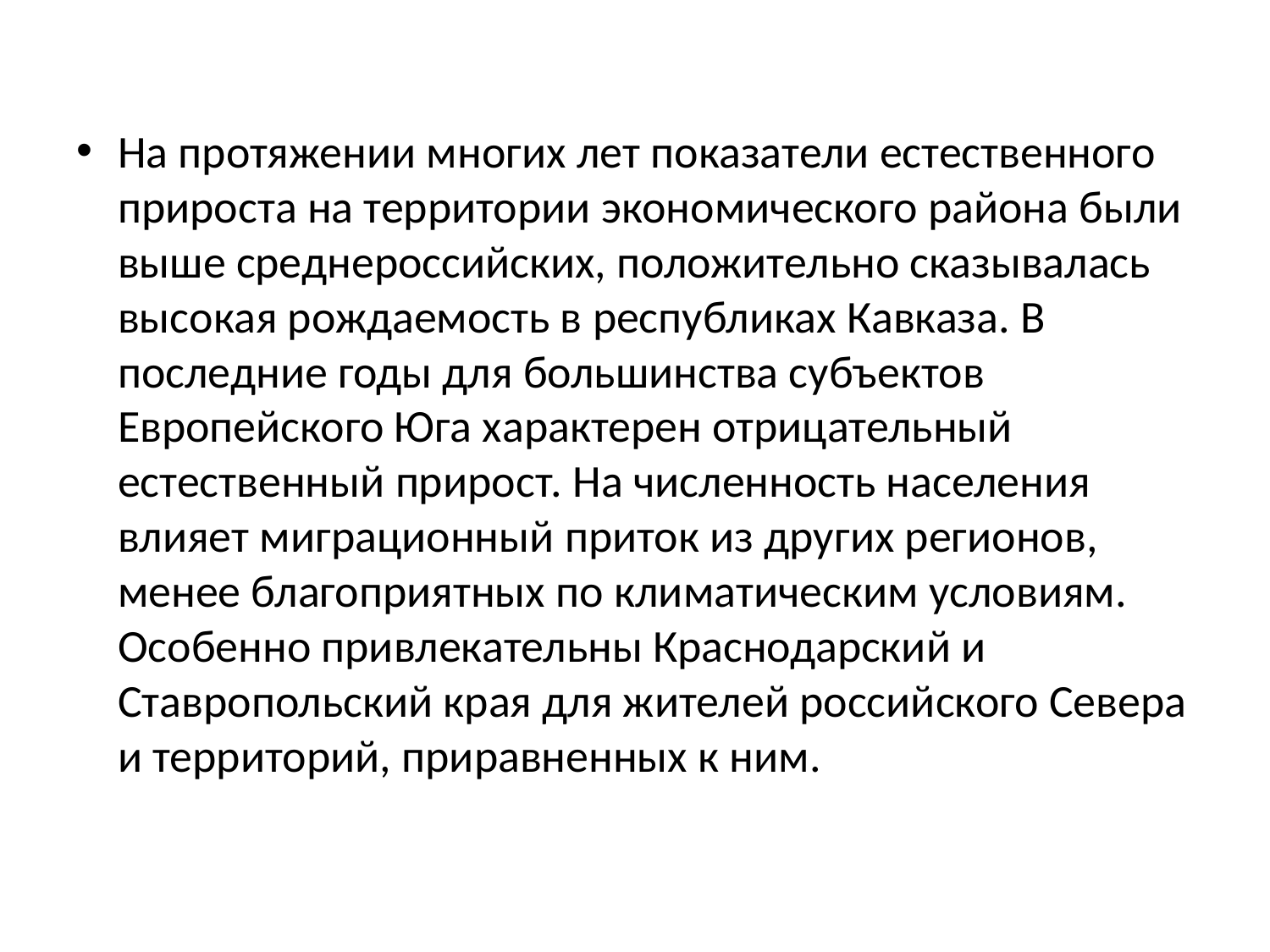

На протяжении многих лет показатели естественного прироста на территории экономического района были выше среднероссийских, положительно сказывалась высокая рождаемость в республиках Кавказа. В последние годы для большинства субъектов Европейского Юга характерен отрицательный естественный прирост. На численность населения влияет миграционный приток из других регионов, менее благоприятных по климатическим условиям. Особенно привлекательны Краснодарский и Ставропольский края для жителей российского Севера и территорий, приравненных к ним.